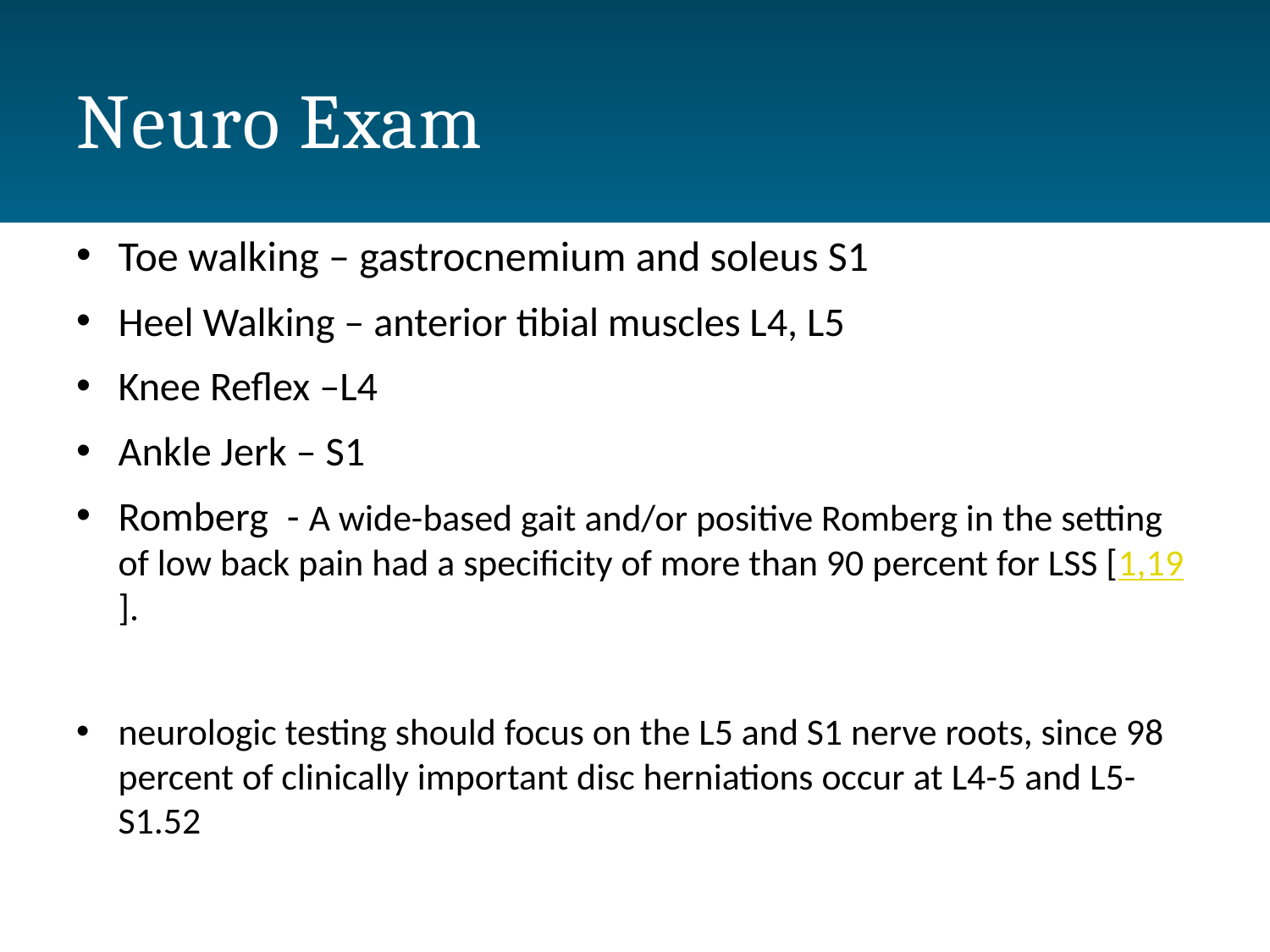

# Neuro Exam
Toe walking – gastrocnemium and soleus S1
Heel Walking – anterior tibial muscles L4, L5
Knee Reflex –L4
Ankle Jerk – S1
Romberg  - A wide-based gait and/or positive Romberg in the setting of low back pain had a specificity of more than 90 percent for LSS [1,19].

neurologic testing should focus on the L5 and S1 nerve roots, since 98 percent of clinically important disc herniations occur at L4-5 and L5-S1.52